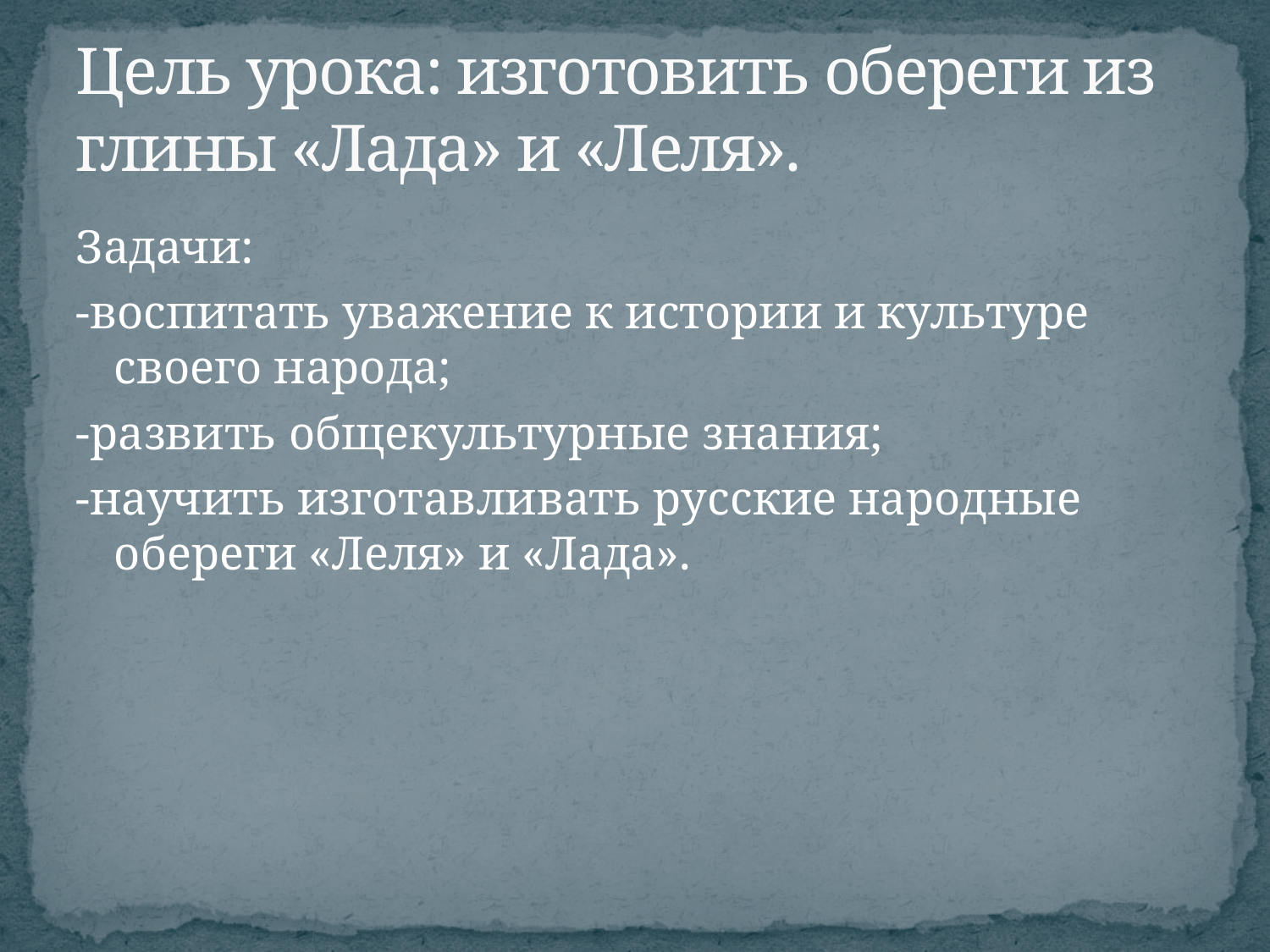

# Цель урока: изготовить обереги из глины «Лада» и «Леля».
Задачи:
-воспитать уважение к истории и культуре своего народа;
-развить общекультурные знания;
-научить изготавливать русские народные обереги «Леля» и «Лада».